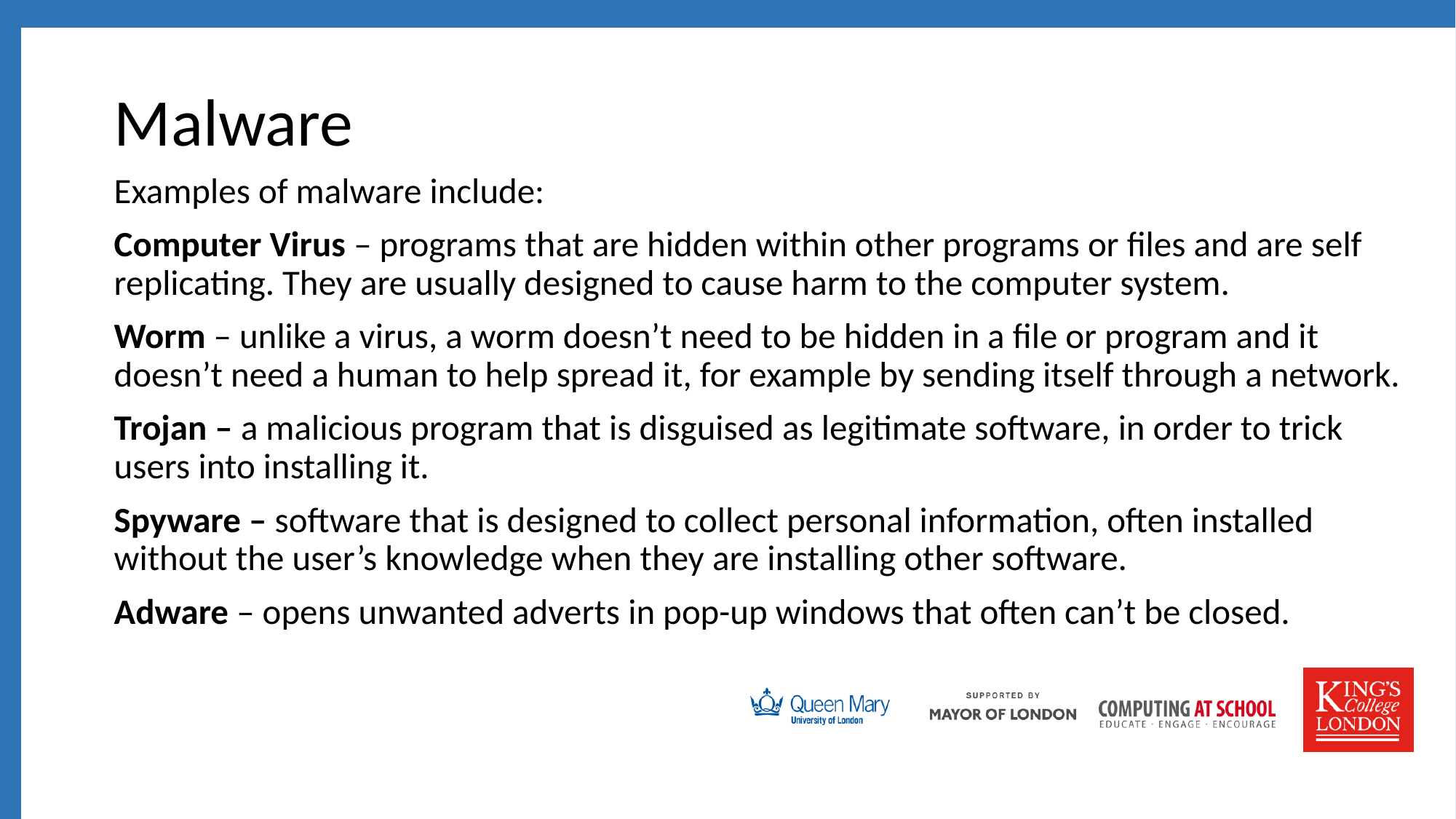

# Malware
Examples of malware include:
Computer Virus – programs that are hidden within other programs or files and are self replicating. They are usually designed to cause harm to the computer system.
Worm – unlike a virus, a worm doesn’t need to be hidden in a file or program and it doesn’t need a human to help spread it, for example by sending itself through a network.
Trojan – a malicious program that is disguised as legitimate software, in order to trick users into installing it.
Spyware – software that is designed to collect personal information, often installed without the user’s knowledge when they are installing other software.
Adware – opens unwanted adverts in pop-up windows that often can’t be closed.